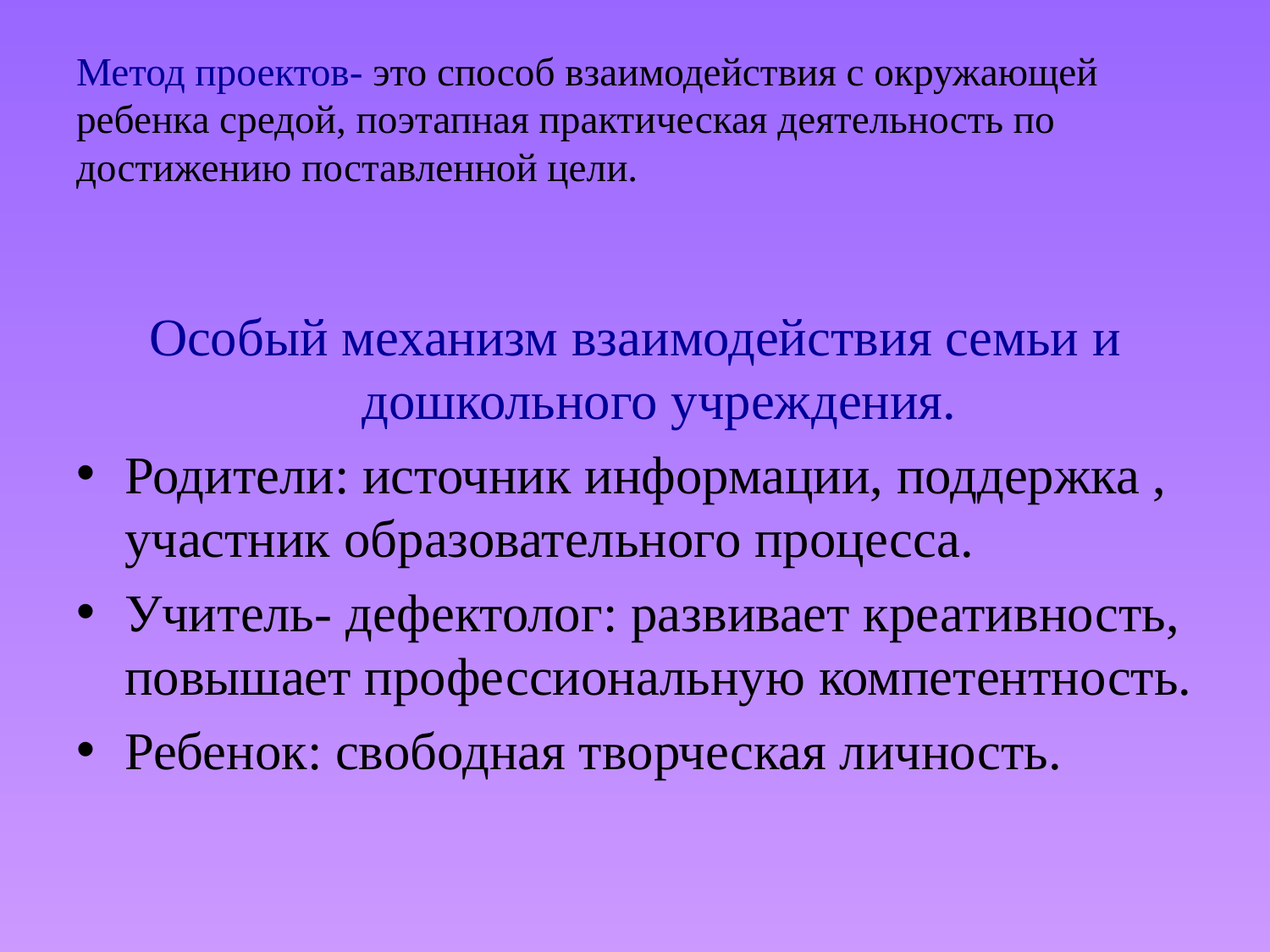

# Метод проектов- это способ взаимодействия с окружающей ребенка средой, поэтапная практическая деятельность по достижению поставленной цели.

Особый механизм взаимодействия семьи и дошкольного учреждения.
Родители: источник информации, поддержка , участник образовательного процесса.
Учитель- дефектолог: развивает креативность, повышает профессиональную компетентность.
Ребенок: свободная творческая личность.